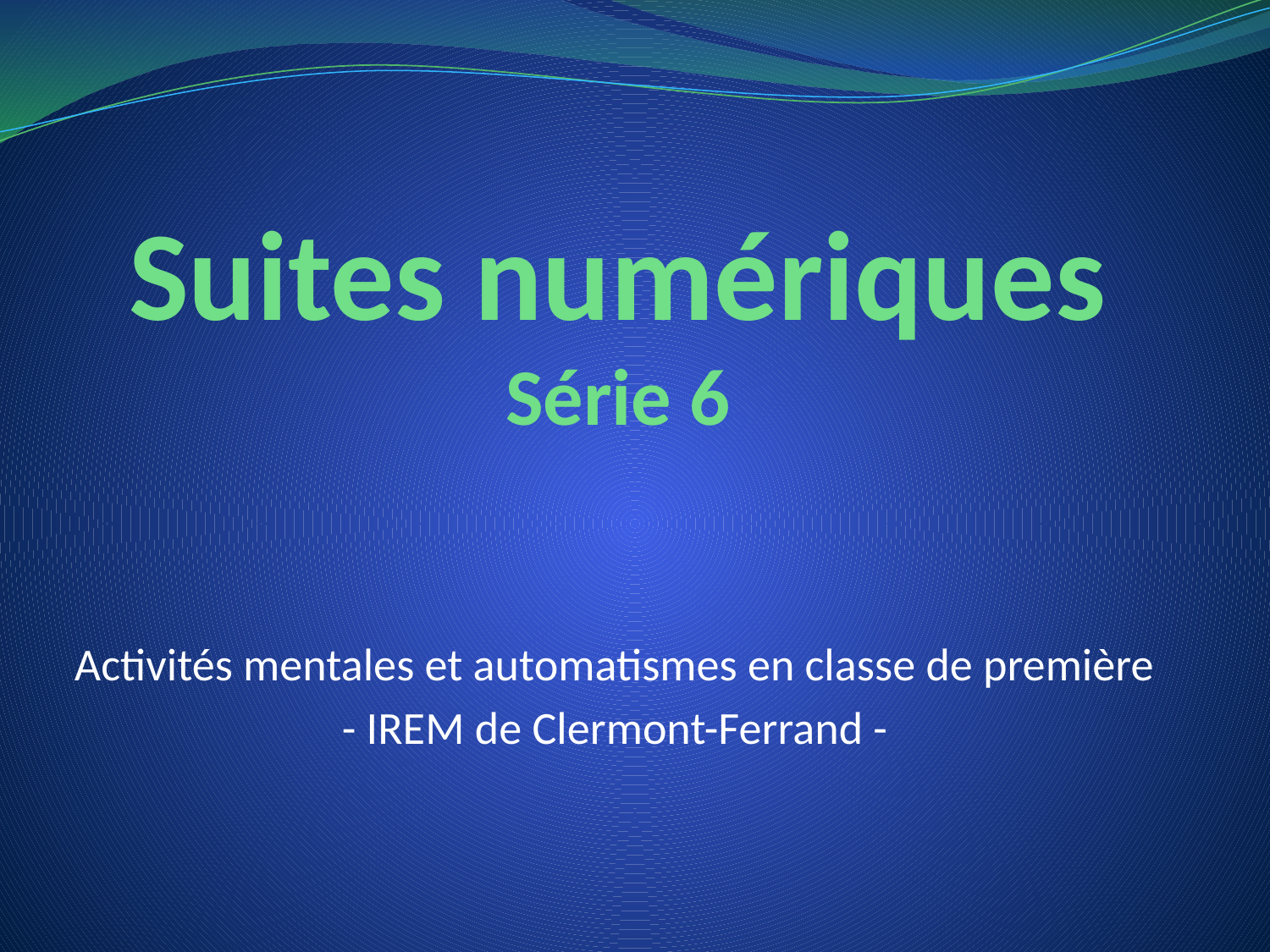

# Suites numériques Série 6
Activités mentales et automatismes en classe de première
- IREM de Clermont-Ferrand -